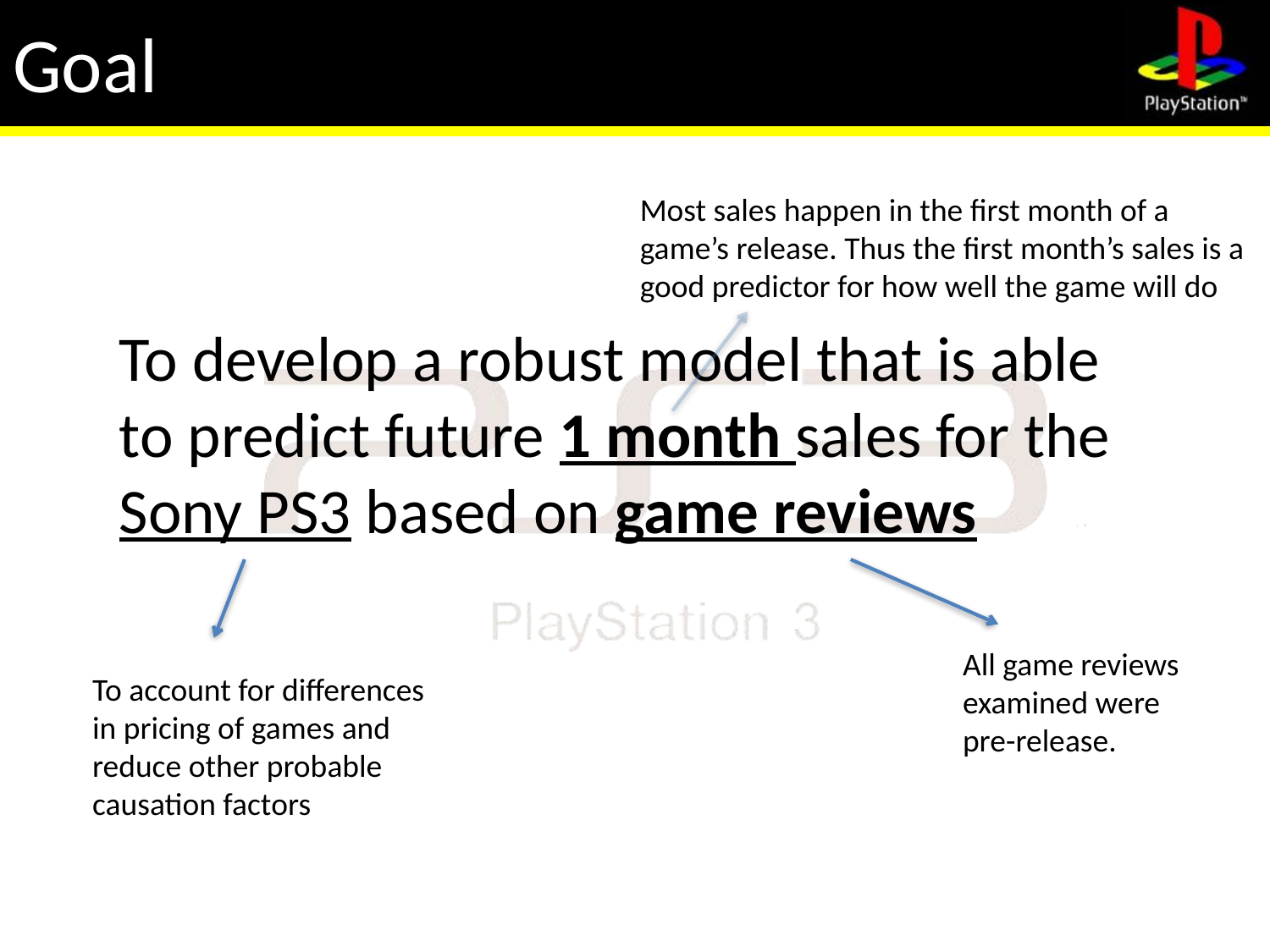

# Goal
Most sales happen in the first month of a game’s release. Thus the first month’s sales is a good predictor for how well the game will do
To develop a robust model that is able to predict future 1 month sales for the Sony PS3 based on game reviews

All game reviews examined were pre-release.
To account for differences in pricing of games and reduce other probable causation factors